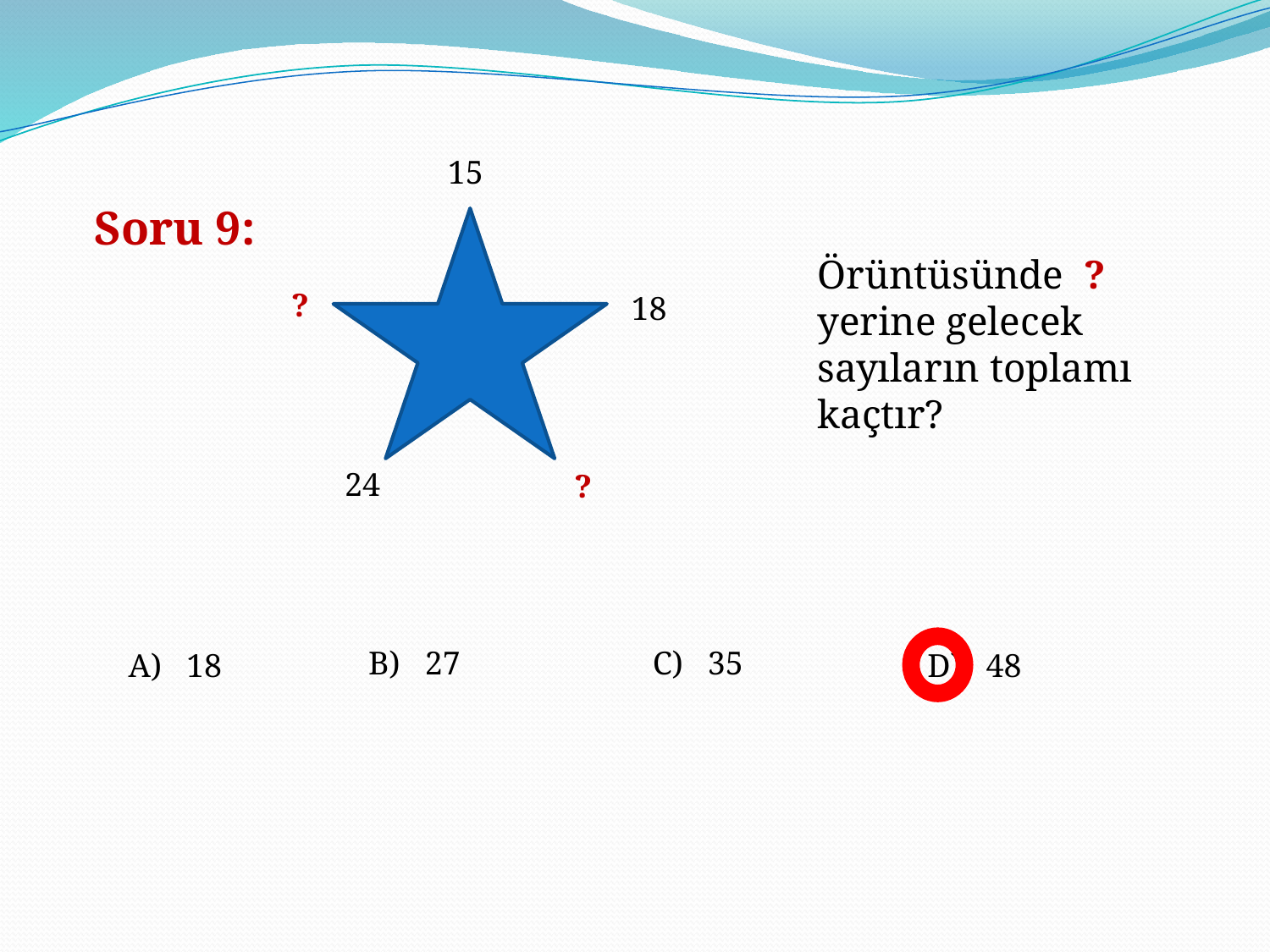

15
Soru 9:

Örüntüsünde  ?  yerine gelecek sayıların toplamı kaçtır?
?
18
24
?

B)   27
C)   35
A)   18
D)   48